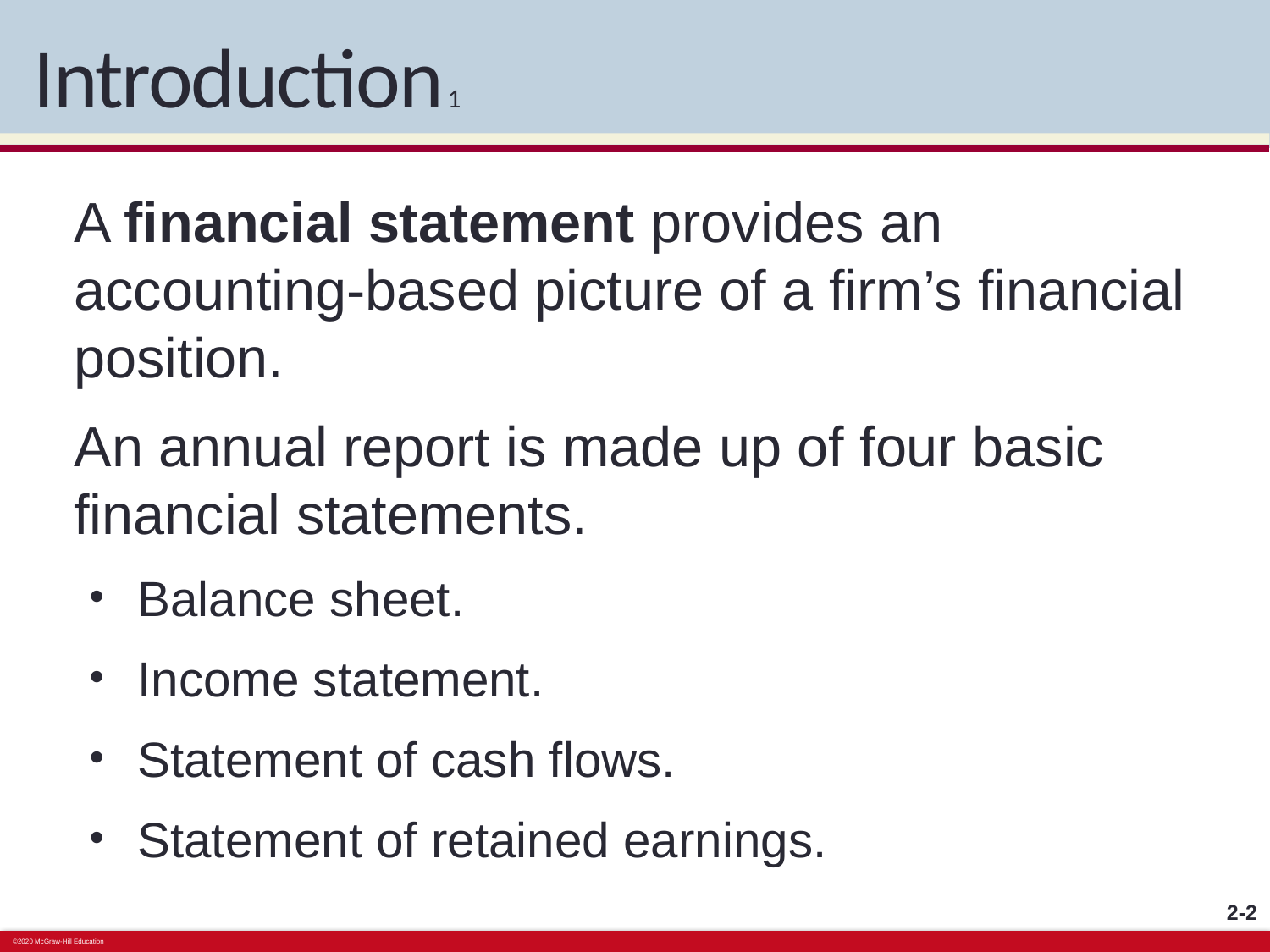

# Introduction 1
A financial statement provides an accounting-based picture of a firm’s financial position.
An annual report is made up of four basic financial statements.
Balance sheet.
Income statement.
Statement of cash flows.
Statement of retained earnings.